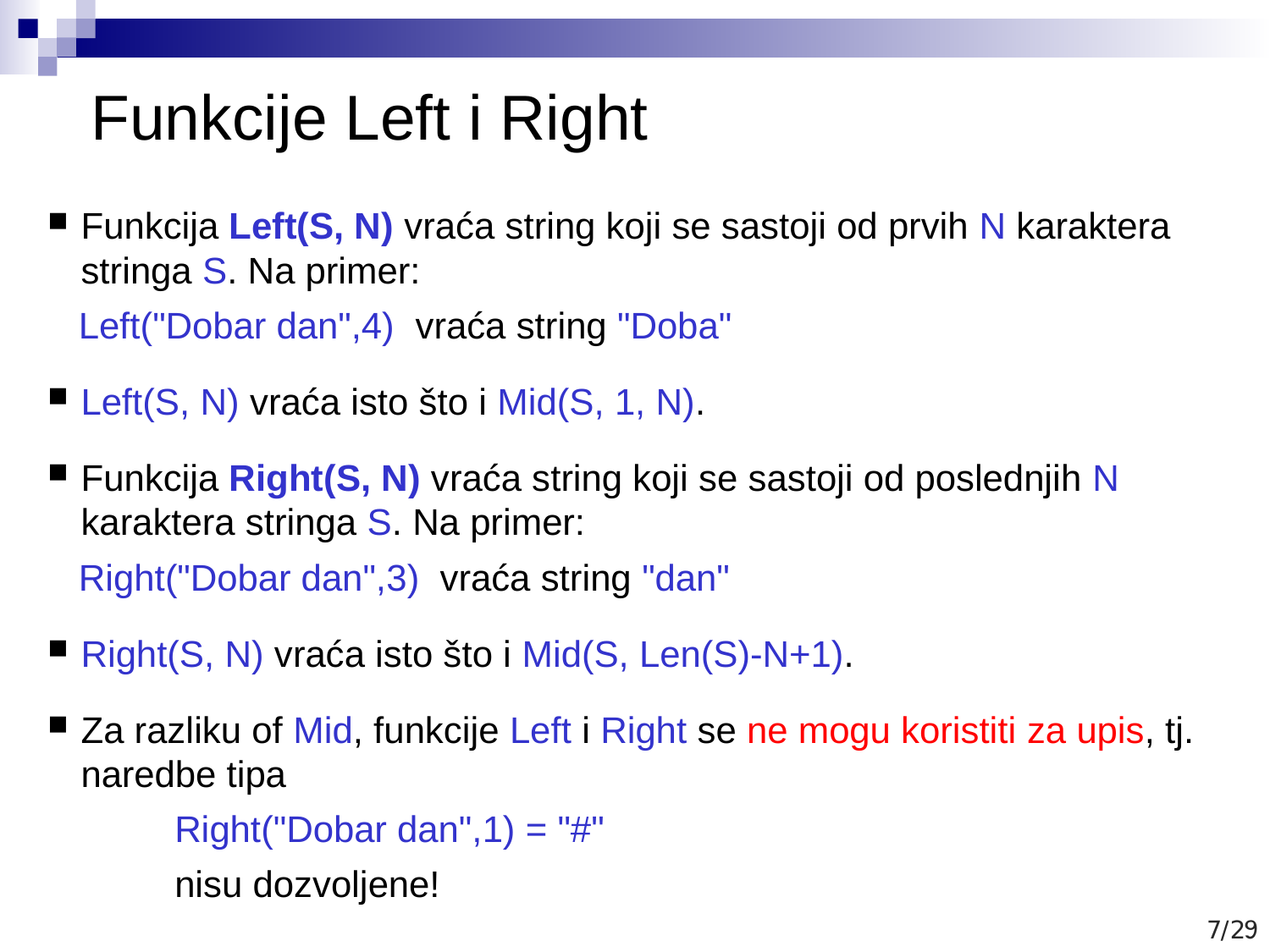

# Funkcije Left i Right
Funkcija Left(S, N) vraća string koji se sastoji od prvih N karaktera stringa S. Na primer:
   Left("Dobar dan",4)  vraća string "Doba"
Left(S, N) vraća isto što i Mid(S, 1, N).
Funkcija Right(S, N) vraća string koji se sastoji od poslednjih N karaktera stringa S. Na primer:
   Right("Dobar dan",3)  vraća string "dan"
Right(S, N) vraća isto što i Mid(S, Len(S)-N+1).
Za razliku of Mid, funkcije Left i Right se ne mogu koristiti za upis, tj. naredbe tipa
	Right("Dobar dan",1) = "#"
	nisu dozvoljene!
7/29